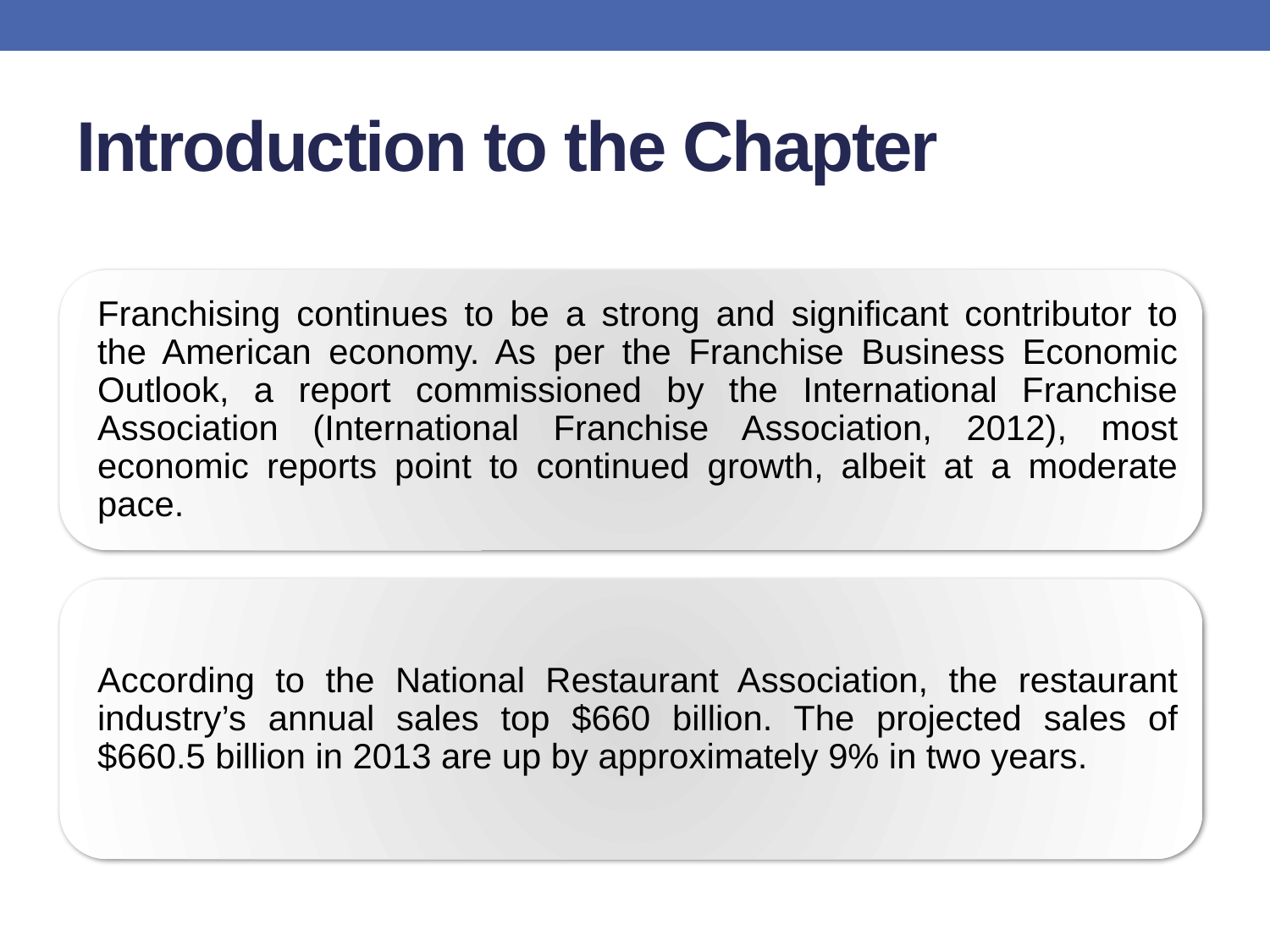

# Introduction to the Chapter
Franchising continues to be a strong and significant contributor to the American economy. As per the Franchise Business Economic Outlook, a report commissioned by the International Franchise Association (International Franchise Association, 2012), most economic reports point to continued growth, albeit at a moderate pace.
According to the National Restaurant Association, the restaurant industry’s annual sales top $660 billion. The projected sales of $660.5 billion in 2013 are up by approximately 9% in two years.